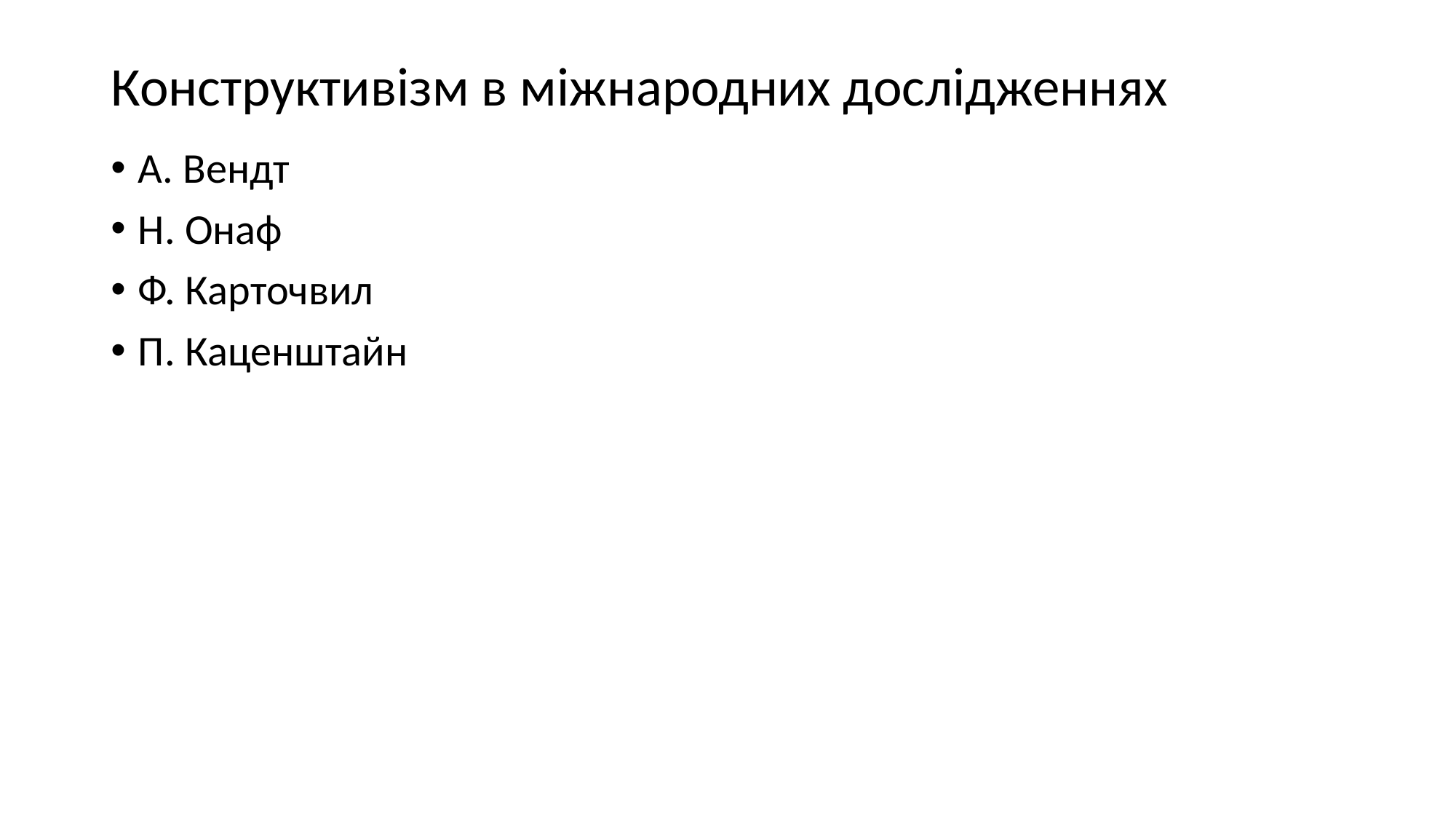

# Конструктивізм в міжнародних дослідженнях
А. Вендт
Н. Онаф
Ф. Карточвил
П. Каценштайн